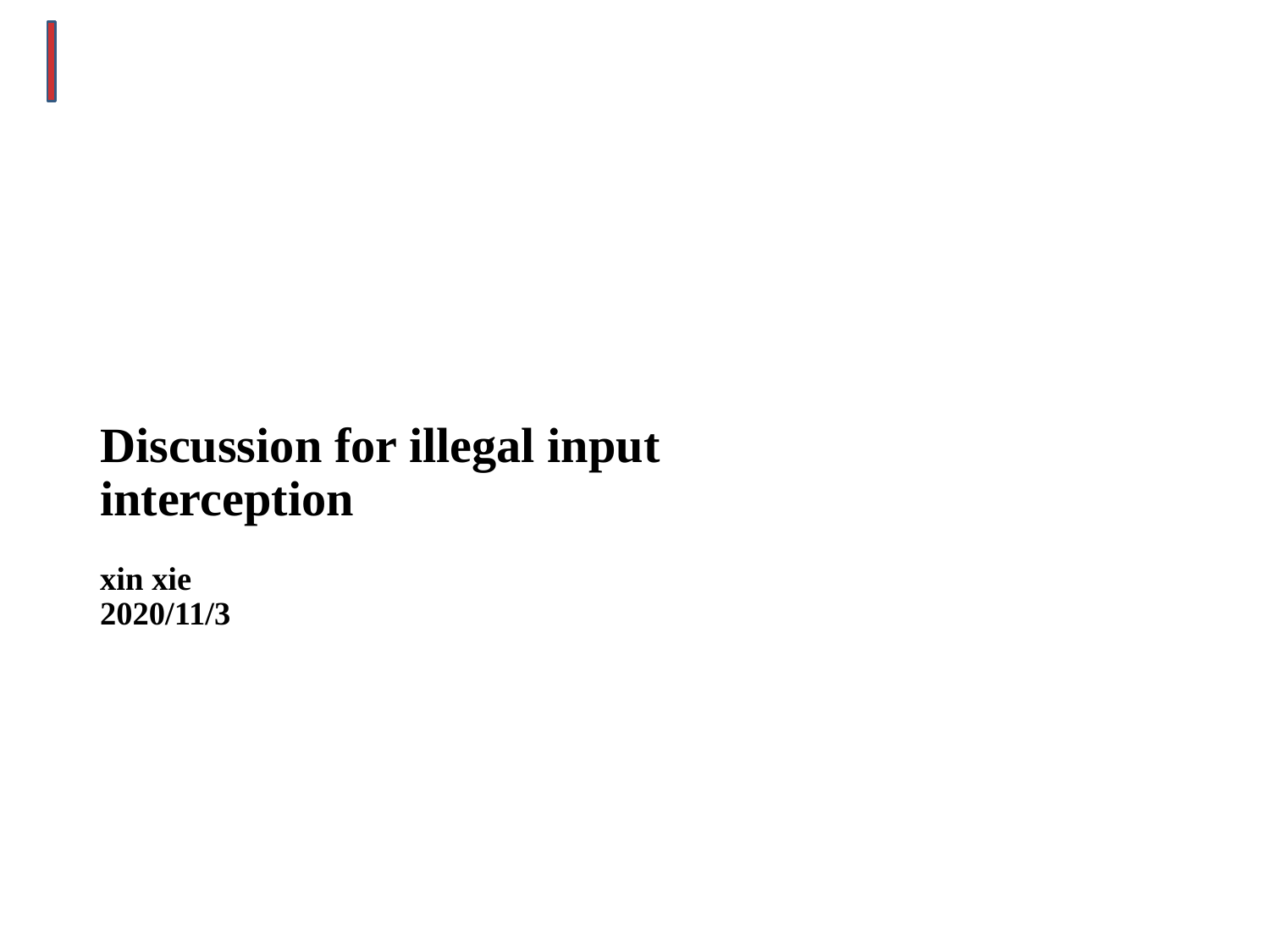

# Discussion for illegal input interception xin xie 2020/11/3
Discussion for illegal input interception
xin xie
2020/11/3